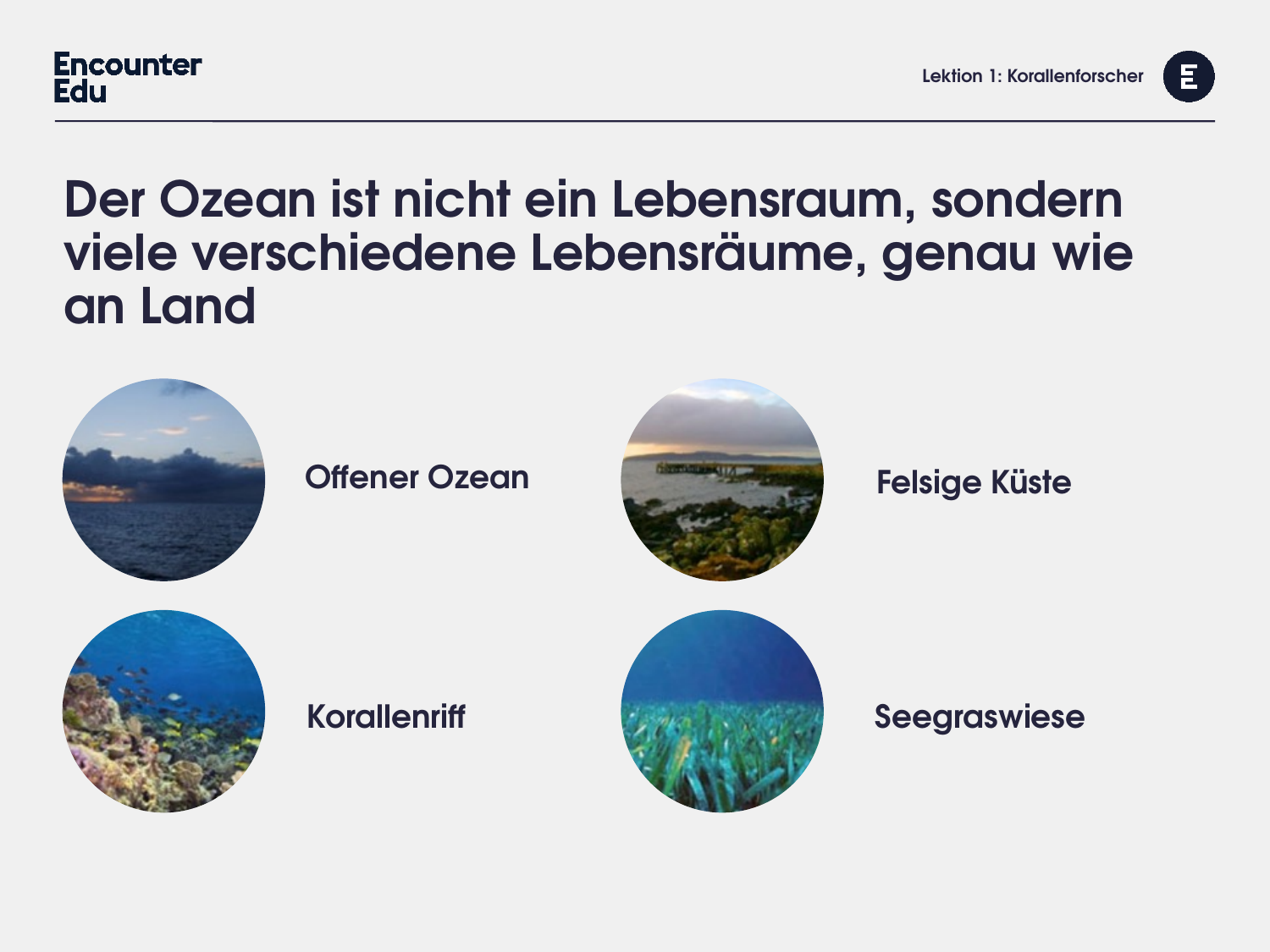

# Lektion 1: Korallenforscher
Der Ozean ist nicht ein Lebensraum, sondern viele verschiedene Lebensräume, genau wie an Land

Offener Ozean
Felsige Küste

Korallenriff
Seegraswiese